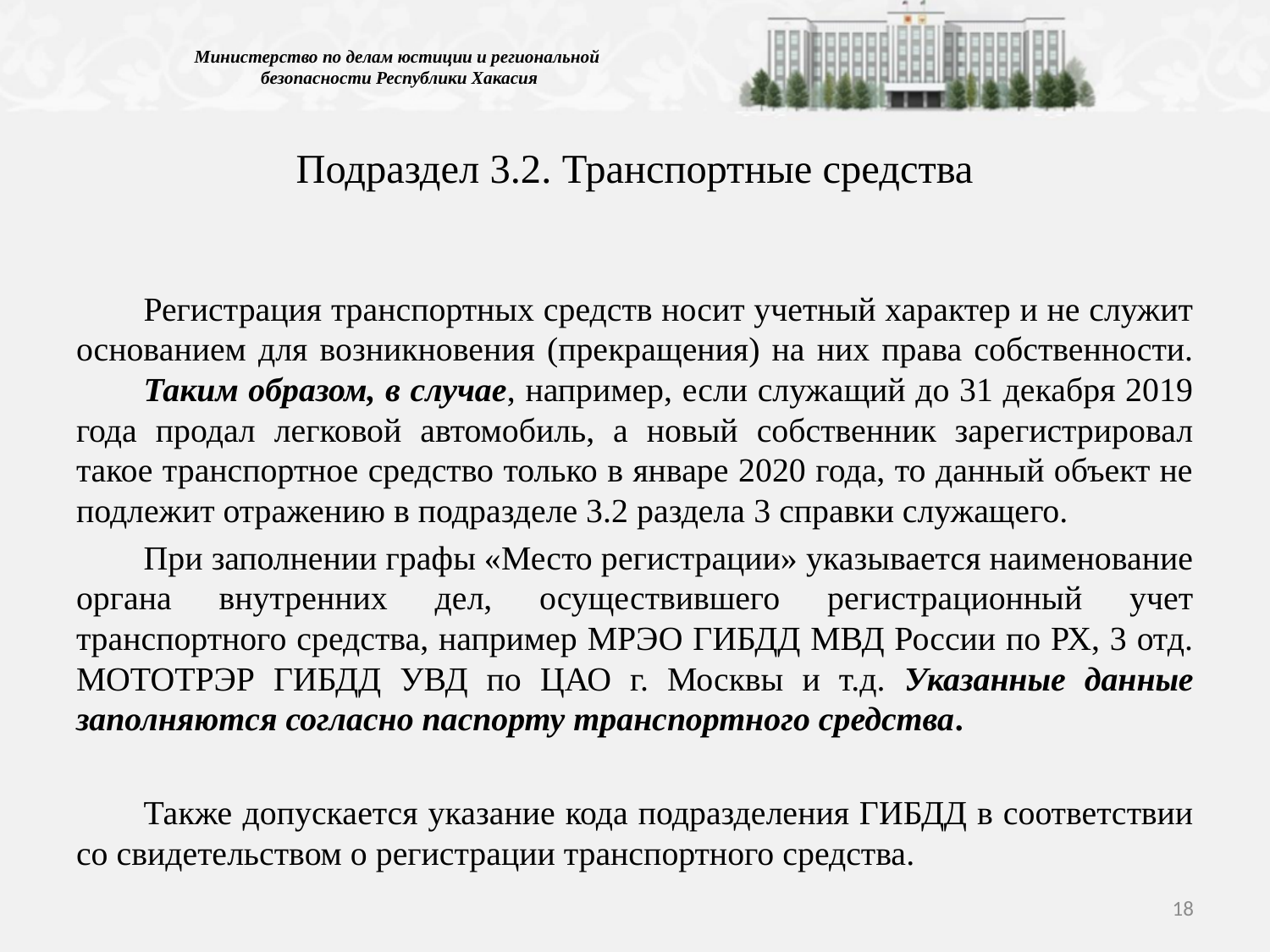

# Министерство по делам юстиции и региональной безопасности Республики Хакасия
Подраздел 3.2. Транспортные средства

	Регистрация транспортных средств носит учетный характер и не служит основанием для возникновения (прекращения) на них права собственности. 	Таким образом, в случае, например, если служащий до 31 декабря 2019 года продал легковой автомобиль, а новый собственник зарегистрировал такое транспортное средство только в январе 2020 года, то данный объект не подлежит отражению в подразделе 3.2 раздела 3 справки служащего.
	При заполнении графы «Место регистрации» указывается наименование органа внутренних дел, осуществившего регистрационный учет транспортного средства, например МРЭО ГИБДД МВД России по РХ, 3 отд. МОТОТРЭР ГИБДД УВД по ЦАО г. Москвы и т.д. Указанные данные заполняются согласно паспорту транспортного средства.

	Также допускается указание кода подразделения ГИБДД в соответствии со свидетельством о регистрации транспортного средства.

18